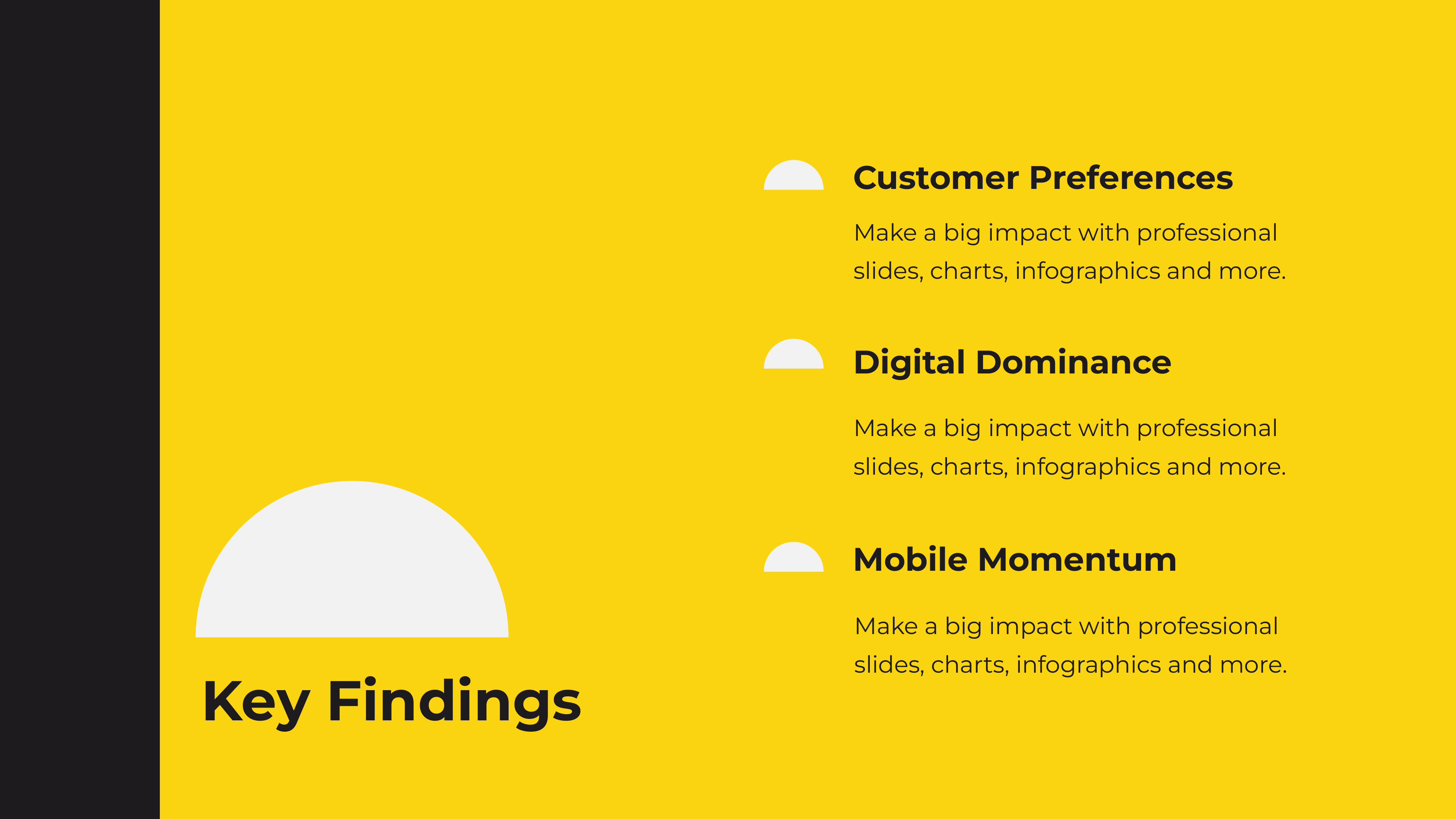

Customer Preferences

Make a big impact with professional slides, charts, infographics and more.
Digital Dominance

Make a big impact with professional slides, charts, infographics and more.

Mobile Momentum

Make a big impact with professional slides, charts, infographics and more.
Key Findings